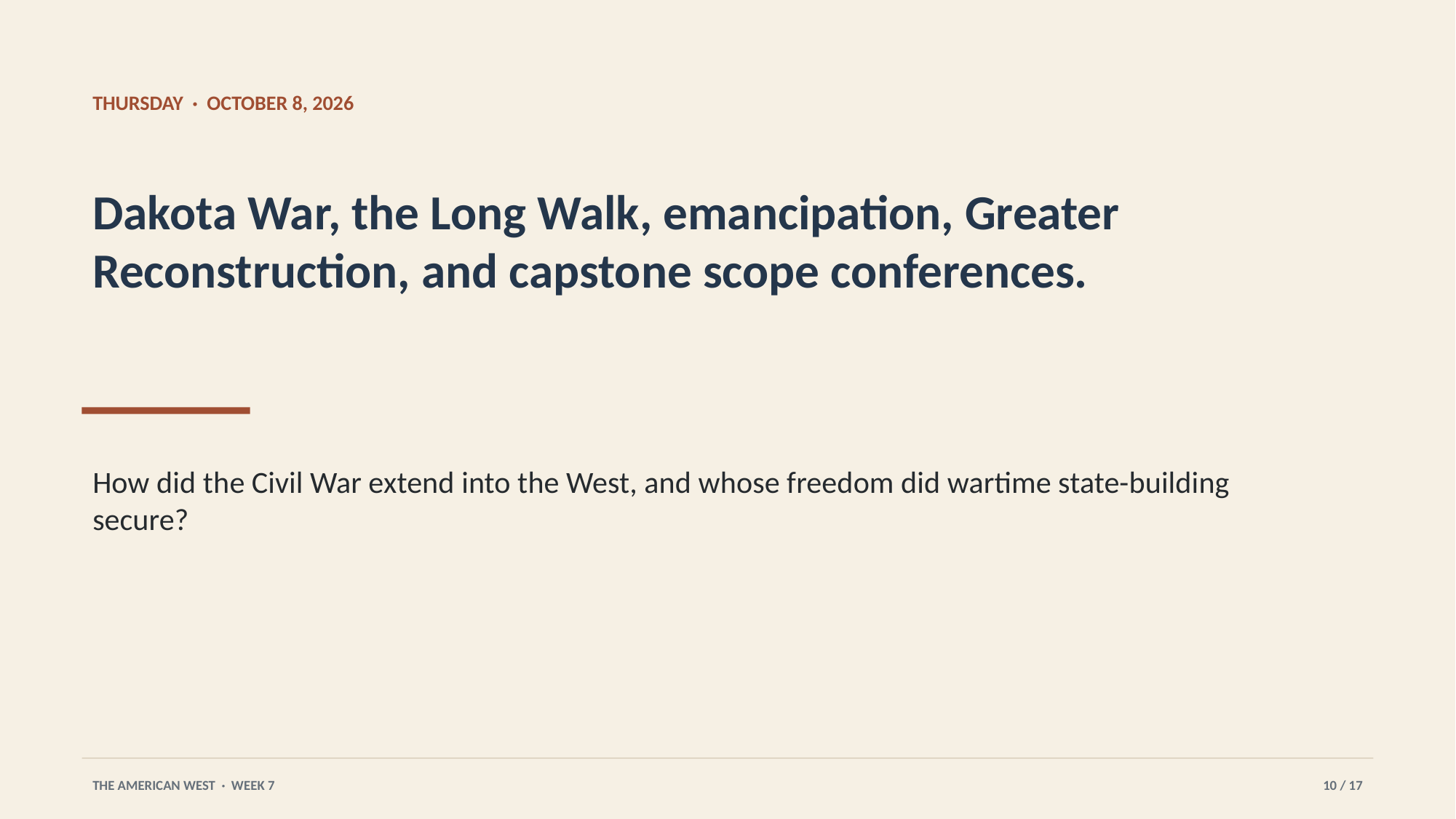

THURSDAY  ·  OCTOBER 8, 2026
Dakota War, the Long Walk, emancipation, Greater Reconstruction, and capstone scope conferences.

How did the Civil War extend into the West, and whose freedom did wartime state-building secure?

THE AMERICAN WEST  ·  WEEK 7
10 / 17